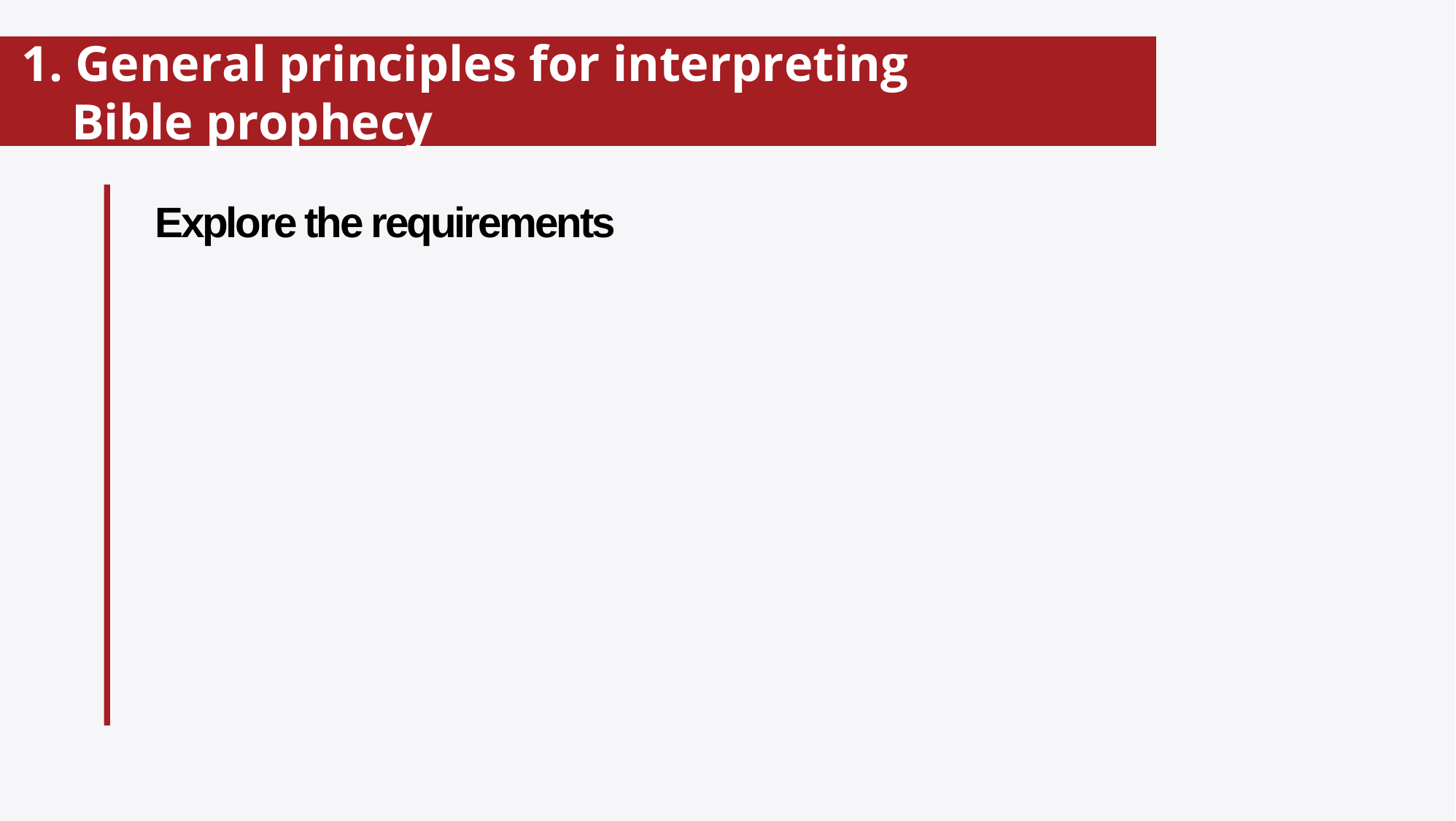

# 1. General principles for interpreting Bible prophecy
Explore the requirements